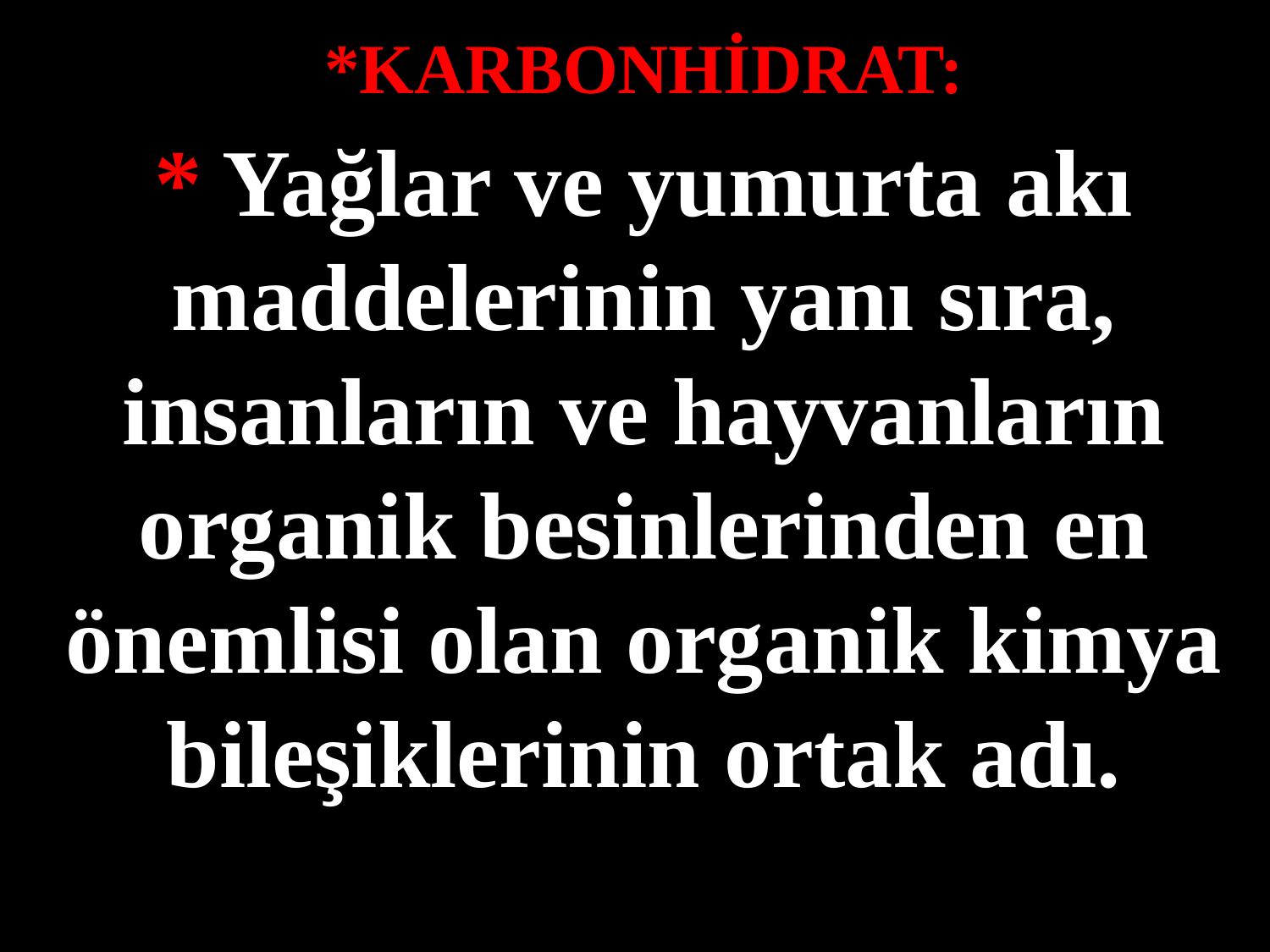

*KARBONHİDRAT:
* Yağlar ve yumurta akı maddelerinin yanı sıra, insanların ve hayvanların organik besinlerinden en önemlisi olan organik kimya bileşiklerinin ortak adı.
#